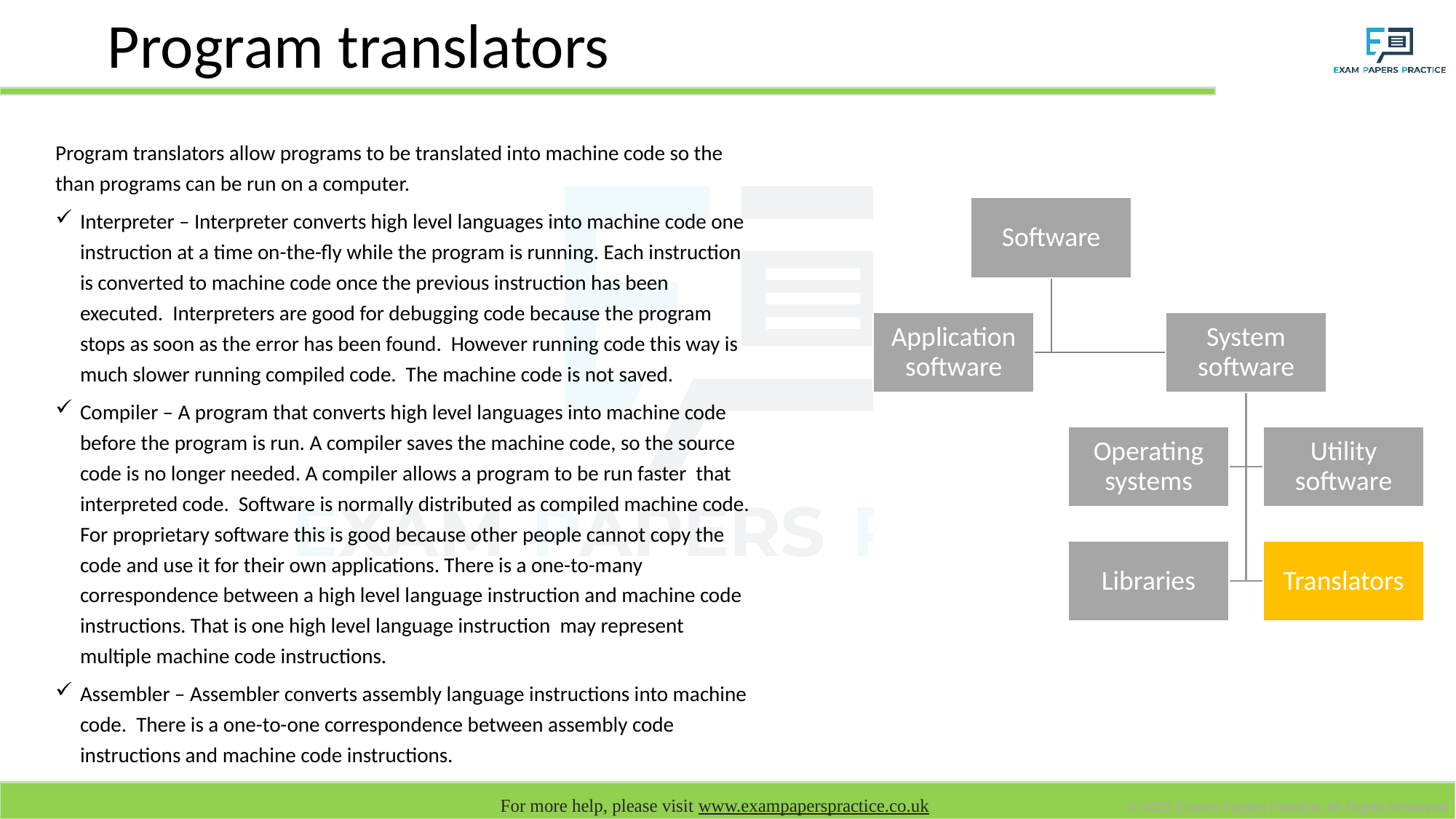

# Program translators
Program translators allow programs to be translated into machine code so the than programs can be run on a computer.
Interpreter – Interpreter converts high level languages into machine code one instruction at a time on-the-fly while the program is running. Each instruction is converted to machine code once the previous instruction has been executed.  Interpreters are good for debugging code because the program stops as soon as the error has been found.  However running code this way is much slower running compiled code.  The machine code is not saved.
Compiler – A program that converts high level languages into machine code before the program is run. A compiler saves the machine code, so the source code is no longer needed. A compiler allows a program to be run faster  that interpreted code.  Software is normally distributed as compiled machine code.  For proprietary software this is good because other people cannot copy the code and use it for their own applications. There is a one-to-many correspondence between a high level language instruction and machine code instructions. That is one high level language instruction  may represent multiple machine code instructions.
Assembler – Assembler converts assembly language instructions into machine code.  There is a one-to-one correspondence between assembly code instructions and machine code instructions.
Software
Application software
System software
Operating systems
Utility software
Libraries
Translators